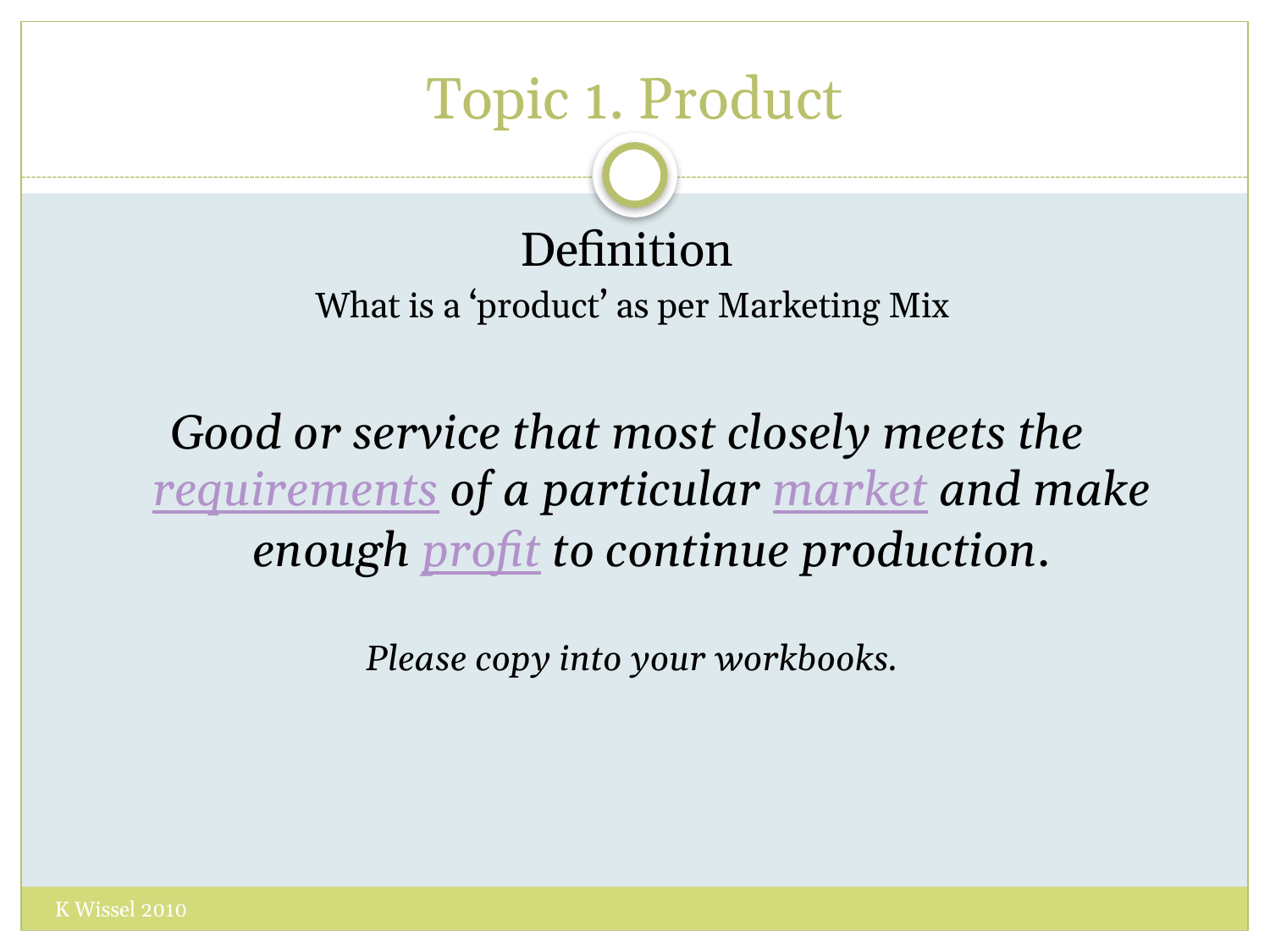

# Topic 1. Product
Definition
What is a ‘product’ as per Marketing Mix

Good or service that most closely meets the requirements of a particular market and make enough profit to continue production.

Please copy into your workbooks.
K Wissel 2010